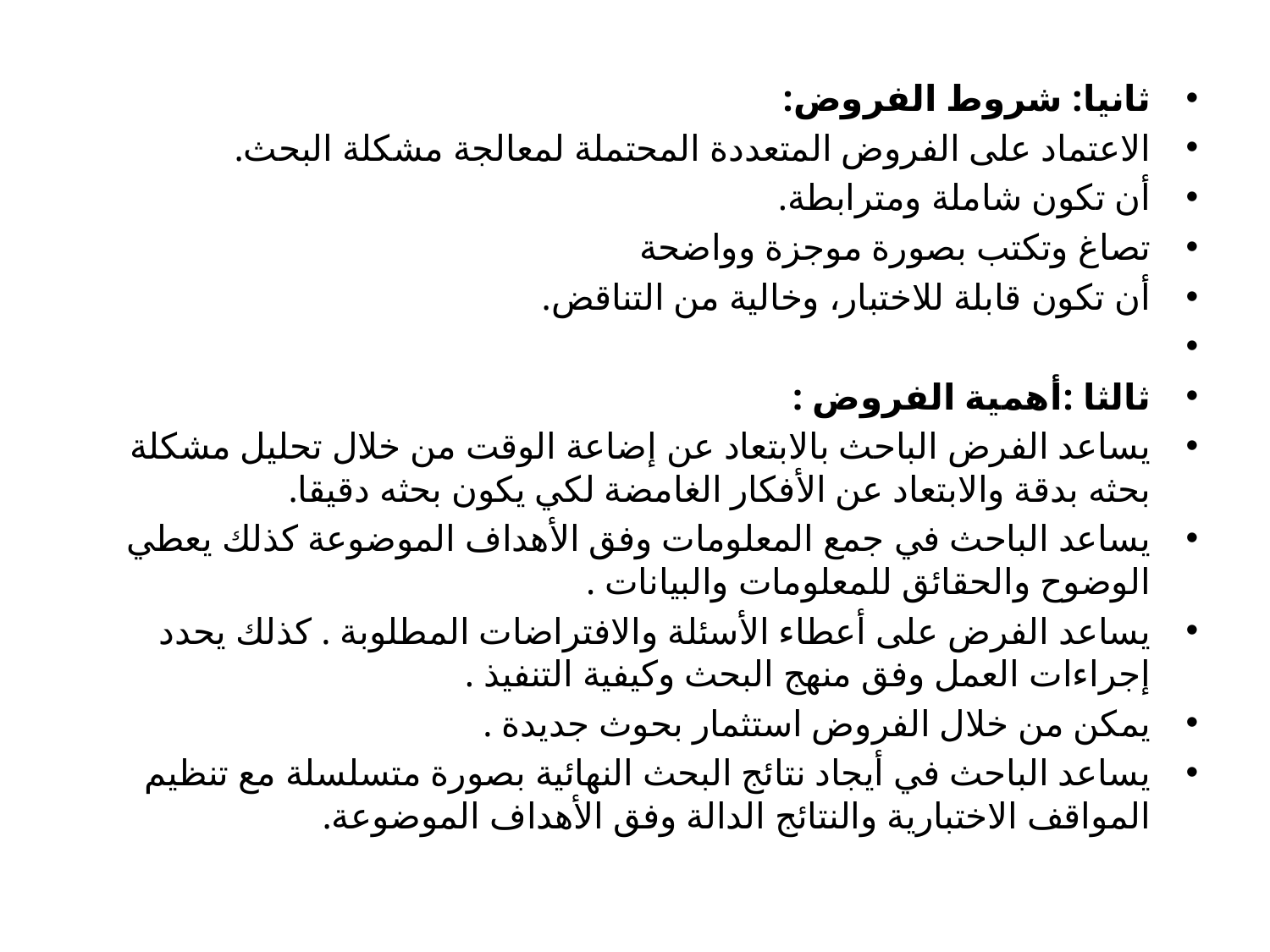

ثانيا: شروط الفروض:
الاعتماد على الفروض المتعددة المحتملة لمعالجة مشكلة البحث.
أن تكون شاملة ومترابطة.
تصاغ وتكتب بصورة موجزة وواضحة
أن تكون قابلة للاختبار، وخالية من التناقض.

ثالثا :أهمية الفروض :
يساعد الفرض الباحث بالابتعاد عن إضاعة الوقت من خلال تحليل مشكلة بحثه بدقة والابتعاد عن الأفكار الغامضة لكي يكون بحثه دقيقا.
يساعد الباحث في جمع المعلومات وفق الأهداف الموضوعة كذلك يعطي الوضوح والحقائق للمعلومات والبيانات .
يساعد الفرض على أعطاء الأسئلة والافتراضات المطلوبة . كذلك يحدد إجراءات العمل وفق منهج البحث وكيفية التنفيذ .
يمكن من خلال الفروض استثمار بحوث جديدة .
يساعد الباحث في أيجاد نتائج البحث النهائية بصورة متسلسلة مع تنظيم المواقف الاختبارية والنتائج الدالة وفق الأهداف الموضوعة.